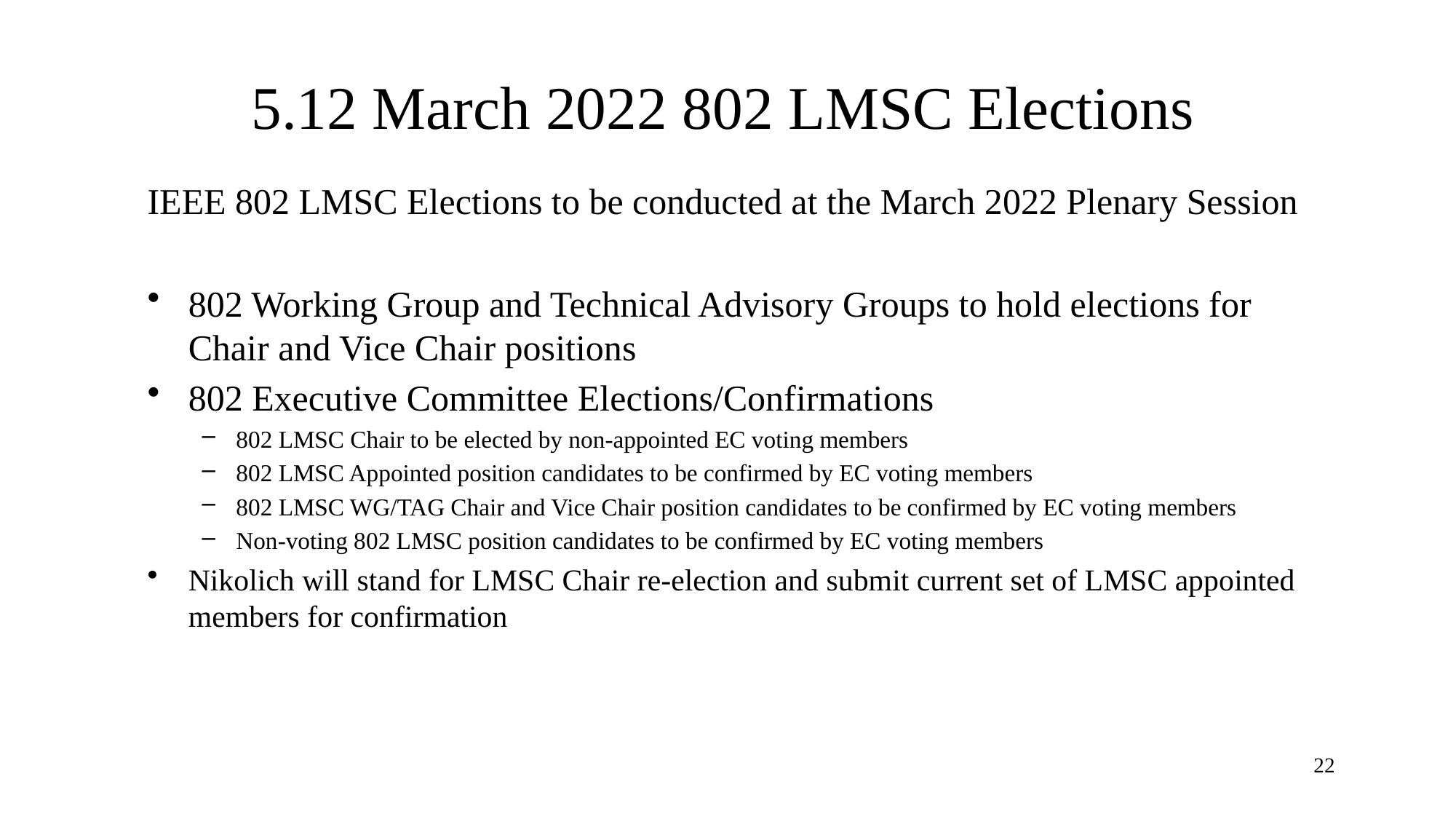

# 5.12 March 2022 802 LMSC Elections
IEEE 802 LMSC Elections to be conducted at the March 2022 Plenary Session

802 Working Group and Technical Advisory Groups to hold elections for Chair and Vice Chair positions
802 Executive Committee Elections/Confirmations
802 LMSC Chair to be elected by non-appointed EC voting members
802 LMSC Appointed position candidates to be confirmed by EC voting members
802 LMSC WG/TAG Chair and Vice Chair position candidates to be confirmed by EC voting members
Non-voting 802 LMSC position candidates to be confirmed by EC voting members
Nikolich will stand for LMSC Chair re-election and submit current set of LMSC appointed members for confirmation
22